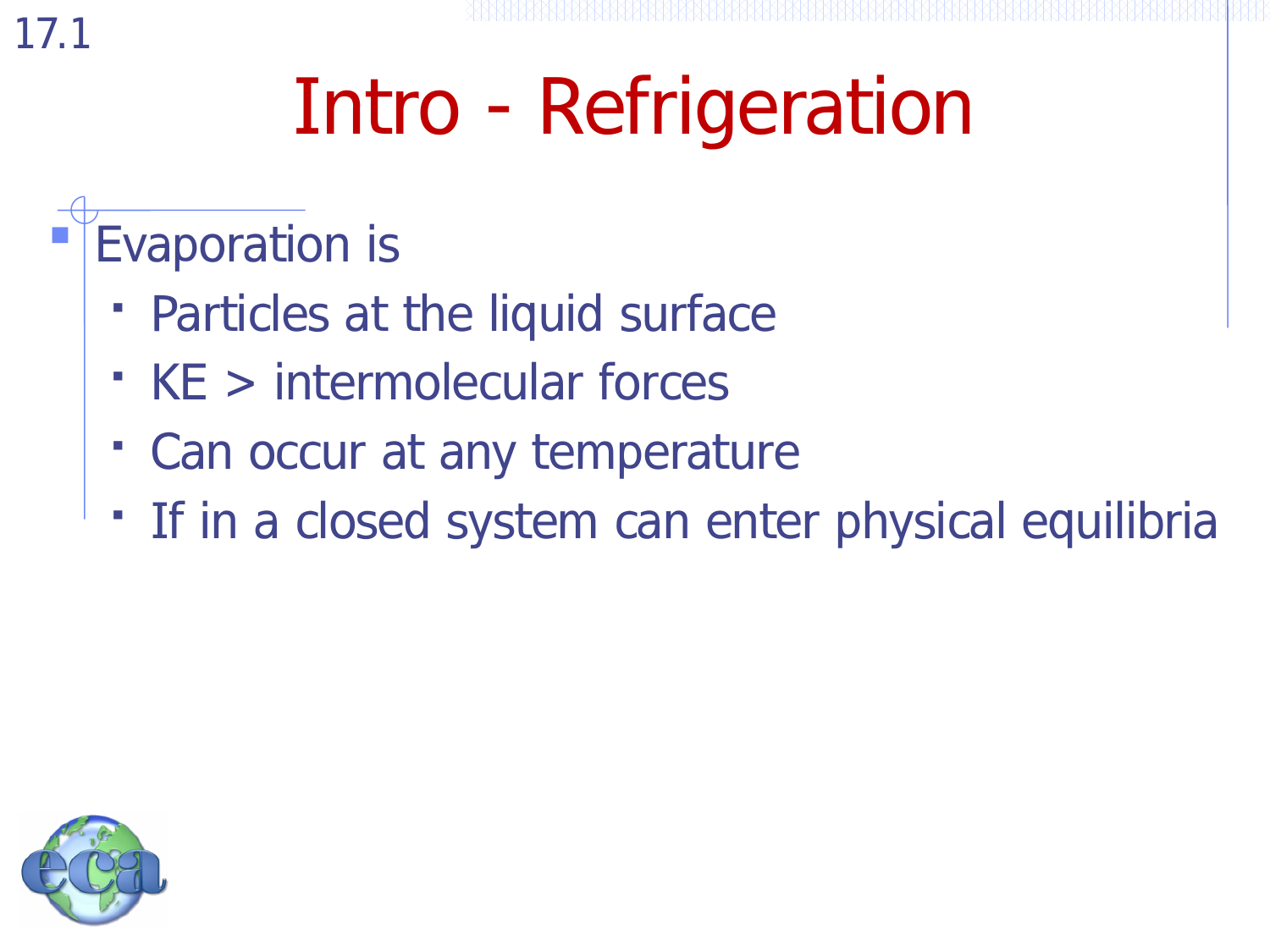

# Intro - Refrigeration
Evaporation is
Particles at the liquid surface
KE > intermolecular forces
Can occur at any temperature
If in a closed system can enter physical equilibria